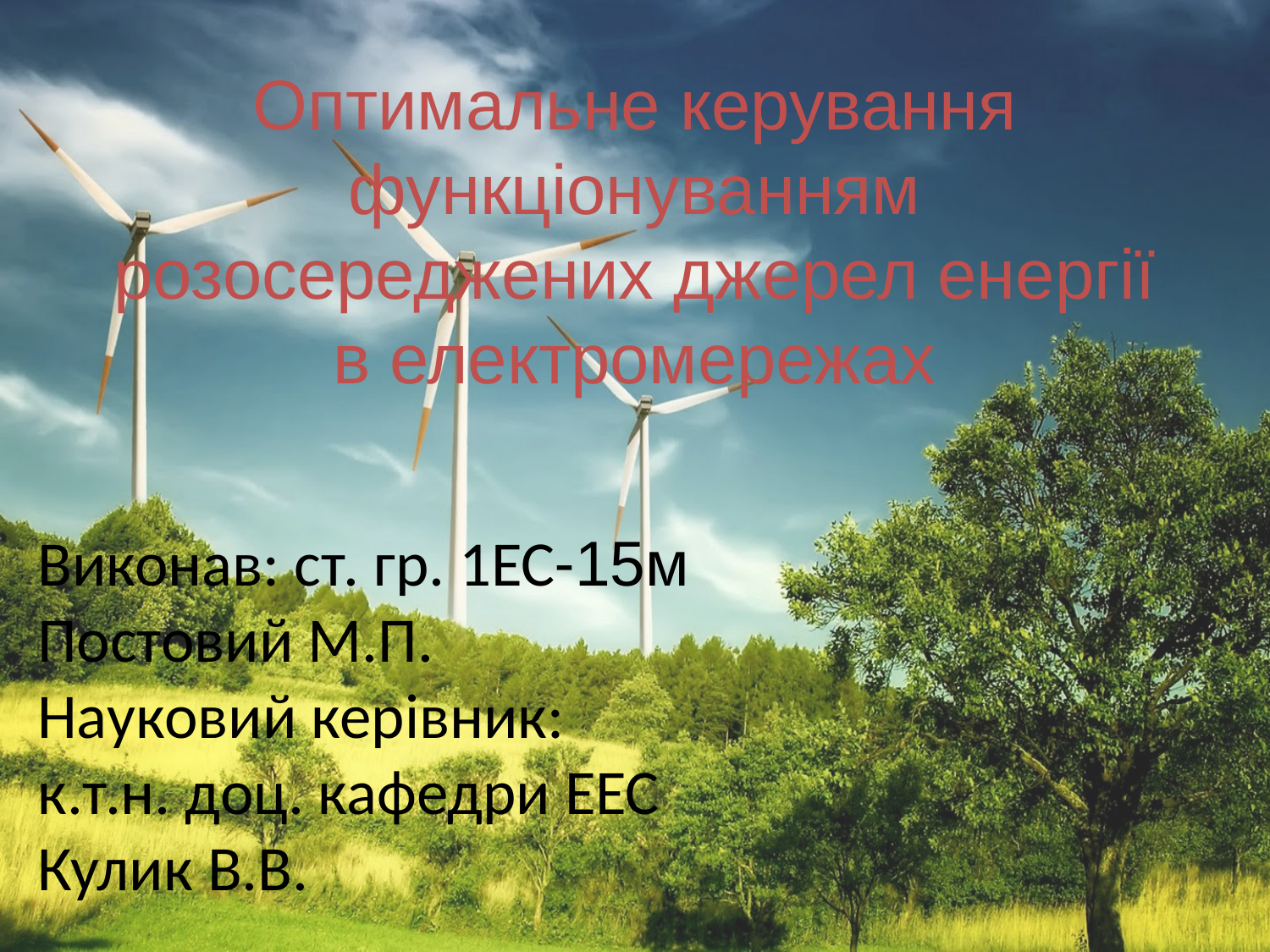

# Оптимальне керування функціонуванням розосереджених джерел енергії в електромережах
Виконав: ст. гр. 1ЕС-15м
Постовий М.П.
Науковий керівник:
к.т.н. доц. кафедри ЕЕС
Кулик В.В.